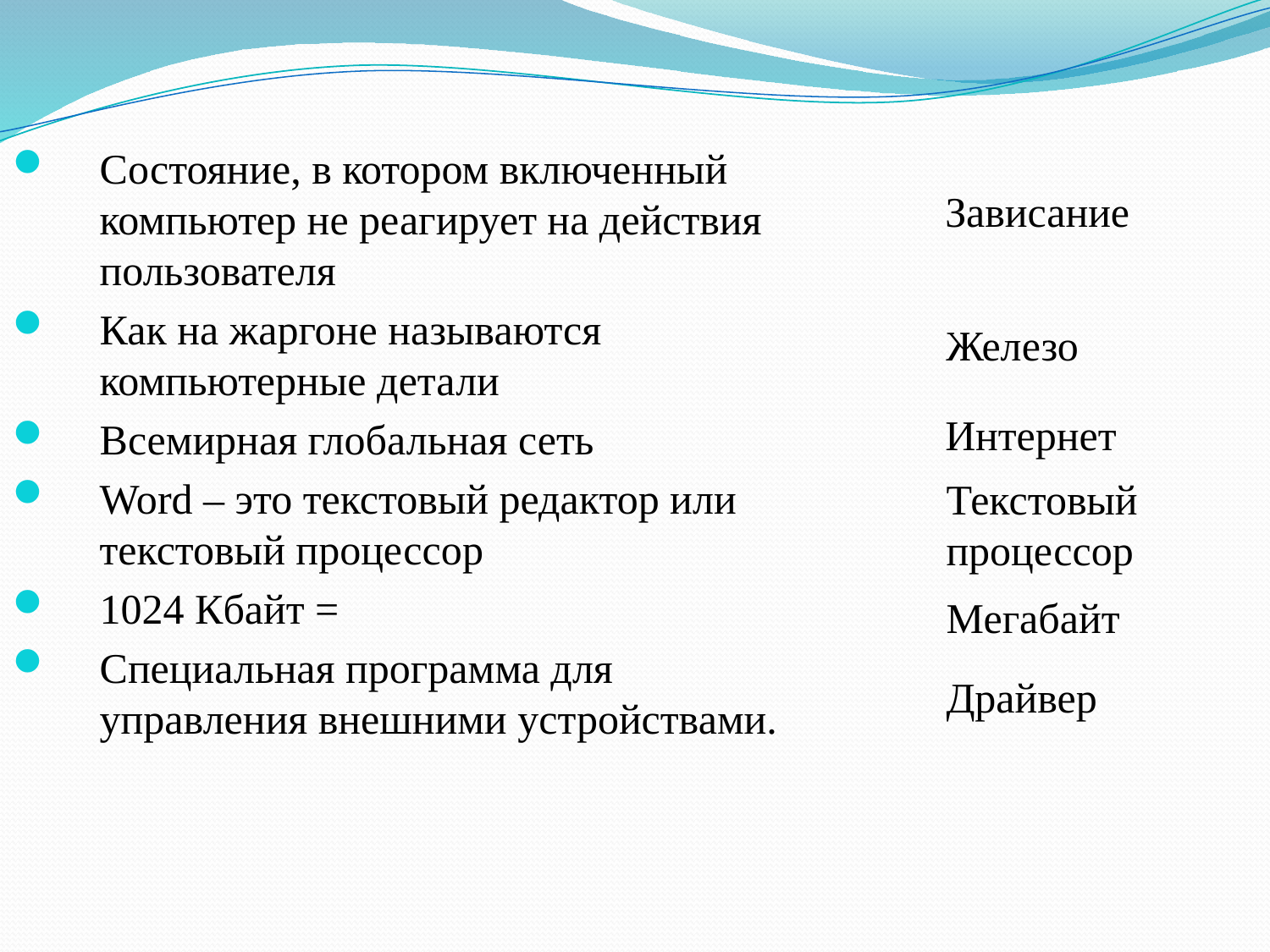

Состояние, в котором включенный компьютер не реагирует на действия пользователя
Как на жаргоне называются компьютерные детали
Всемирная глобальная сеть
Word – это текстовый редактор или текстовый процессор
1024 Кбайт =
Специальная программа для управления внешними устройствами.
Зависание

Железо
Интернет
Текстовый
процессор
Мегабайт
Драйвер